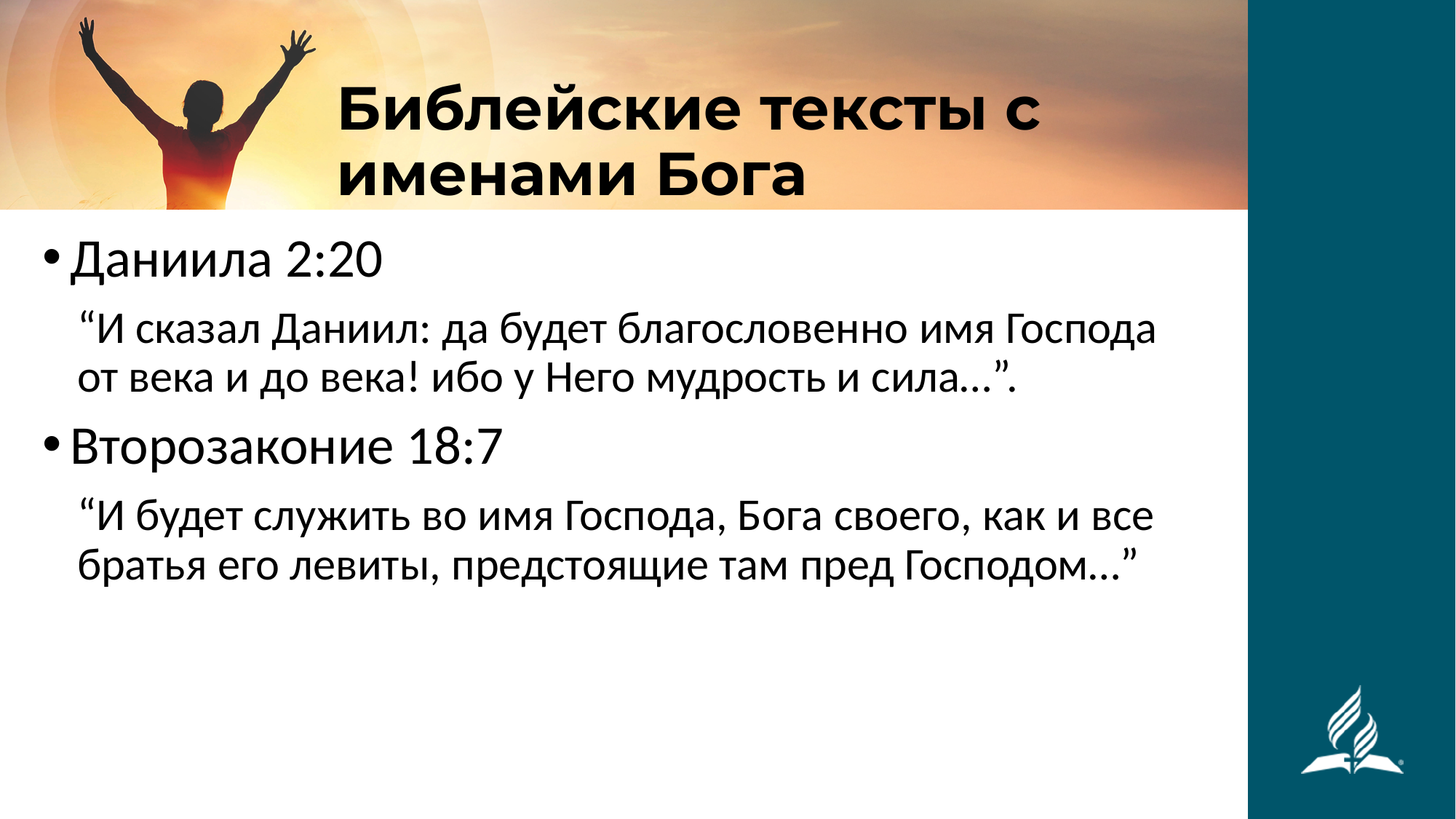

# Библейские тексты с именами Бога
Даниила 2:20
“И сказал Даниил: да будет благословенно имя Господа от века и до века! ибо у Него мудрость и сила…”.
Второзаконие 18:7
“И будет служить во имя Господа, Бога своего, как и все братья его левиты, предстоящие там пред Господом…”